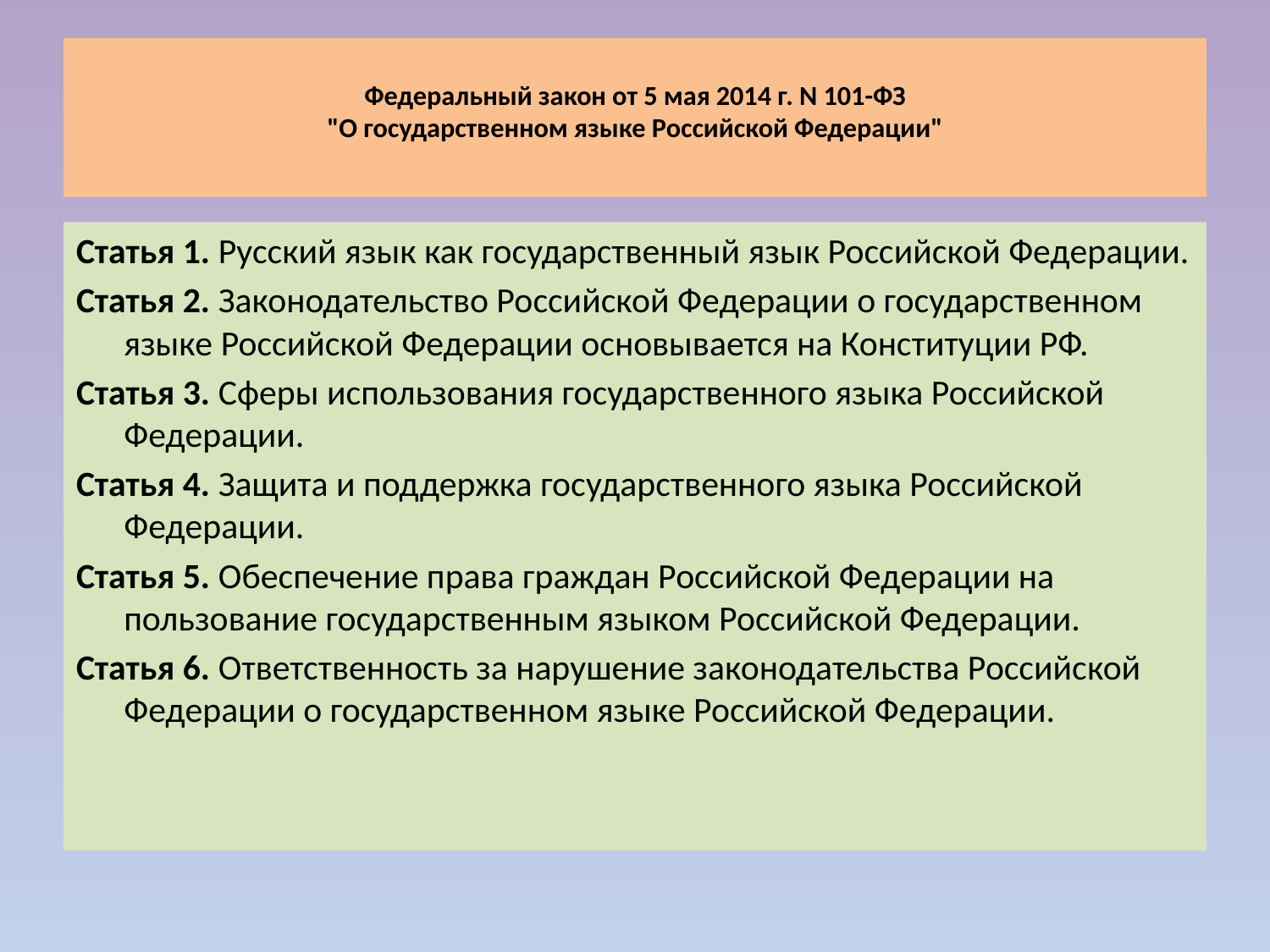

# Федеральный закон от 5 мая 2014 г. N 101-ФЗ "О государственном языке Российской Федерации"
Статья 1. Русский язык как государственный язык Российской Федерации.
Статья 2. Законодательство Российской Федерации о государственном     языке Российской Федерации основывается на Конституции РФ.
Статья 3. Сферы использования государственного языка Российской    Федерации.
Статья 4. Защита и поддержка государственного языка Российской Федерации.
Статья 5. Обеспечение права граждан Российской Федерации на пользование государственным языком Российской Федерации.
Статья 6. Ответственность за нарушение законодательства Российской Федерации о государственном языке Российской Федерации.